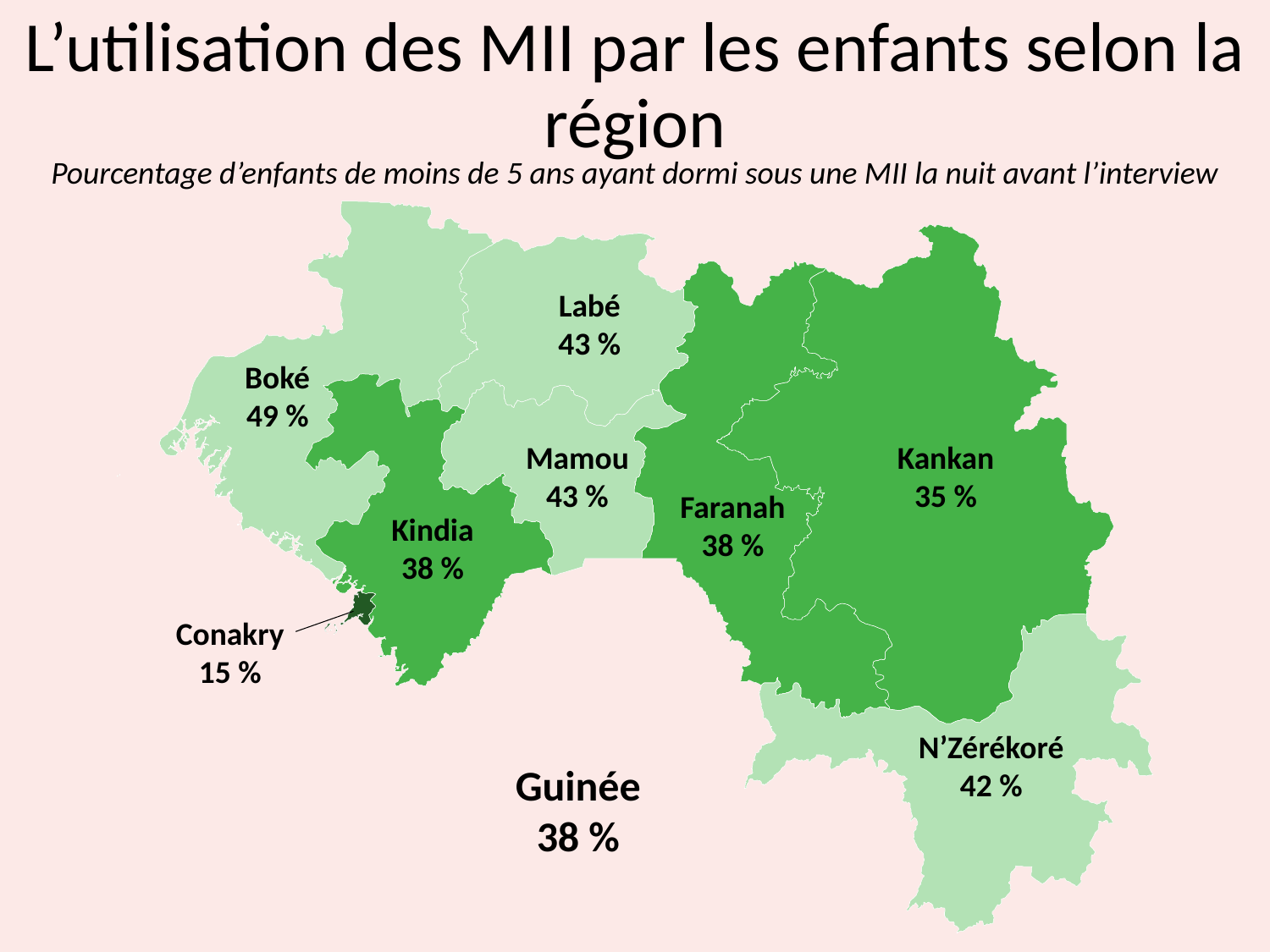

# L’utilisation des MII par les enfants selon la région
Pourcentage d’enfants de moins de 5 ans ayant dormi sous une MII la nuit avant l’interview

Labé
43 %
Boké
49 %
Kankan
35 %
Mamou
43 %
Faranah
38 %
Kindia
38 %
Conakry
15 %
N’Zérékoré
42 %
Guinée
38 %